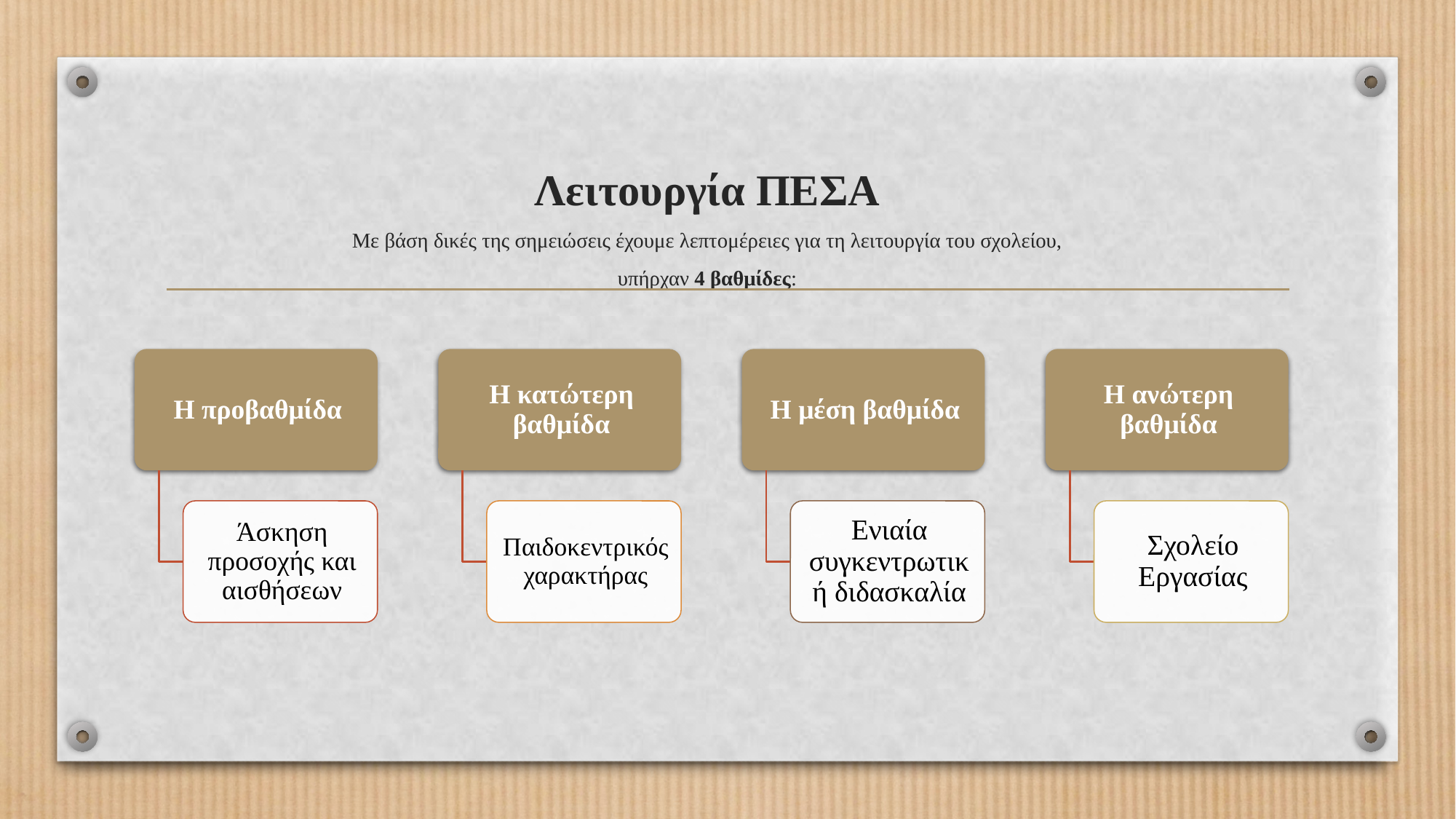

# Λειτουργία ΠΕΣΑ Με βάση δικές της σημειώσεις έχουμε λεπτομέρειες για τη λειτουργία του σχολείου, υπήρχαν 4 βαθμίδες:
Η προβαθμίδα
Άσκηση προσοχής και αισθήσεων
Η κατώτερη βαθμίδα
Παιδοκεντρικός χαρακτήρας
Η μέση βαθμίδα
Ενιαία συγκεντρωτική διδασκαλία
Η ανώτερη βαθμίδα
Σχολείο Εργασίας